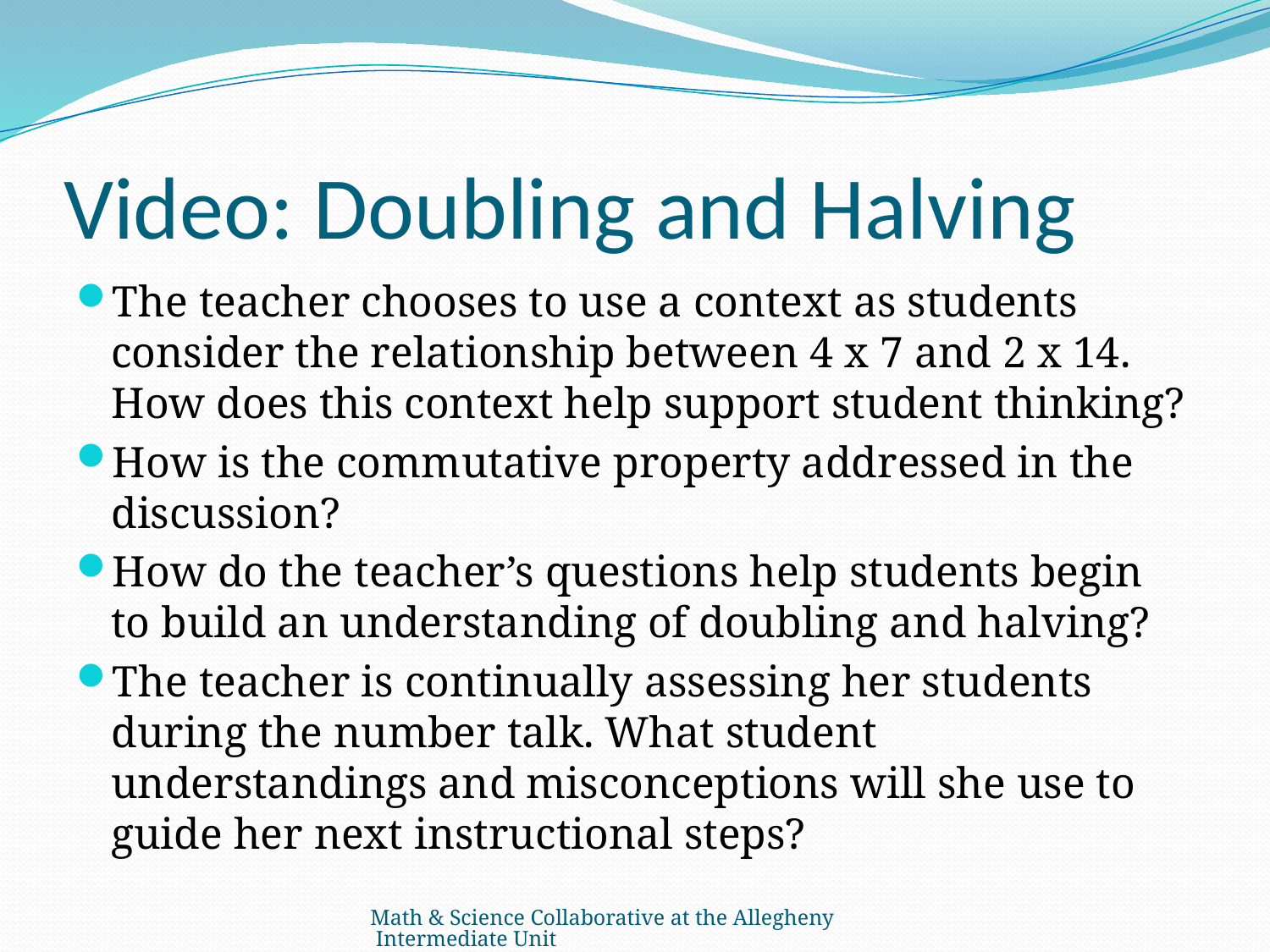

# Video: Doubling and Halving
The teacher chooses to use a context as students consider the relationship between 4 x 7 and 2 x 14. How does this context help support student thinking?
How is the commutative property addressed in the discussion?
How do the teacher’s questions help students begin to build an understanding of doubling and halving?
The teacher is continually assessing her students during the number talk. What student understandings and misconceptions will she use to guide her next instructional steps?
Math & Science Collaborative at the Allegheny Intermediate Unit